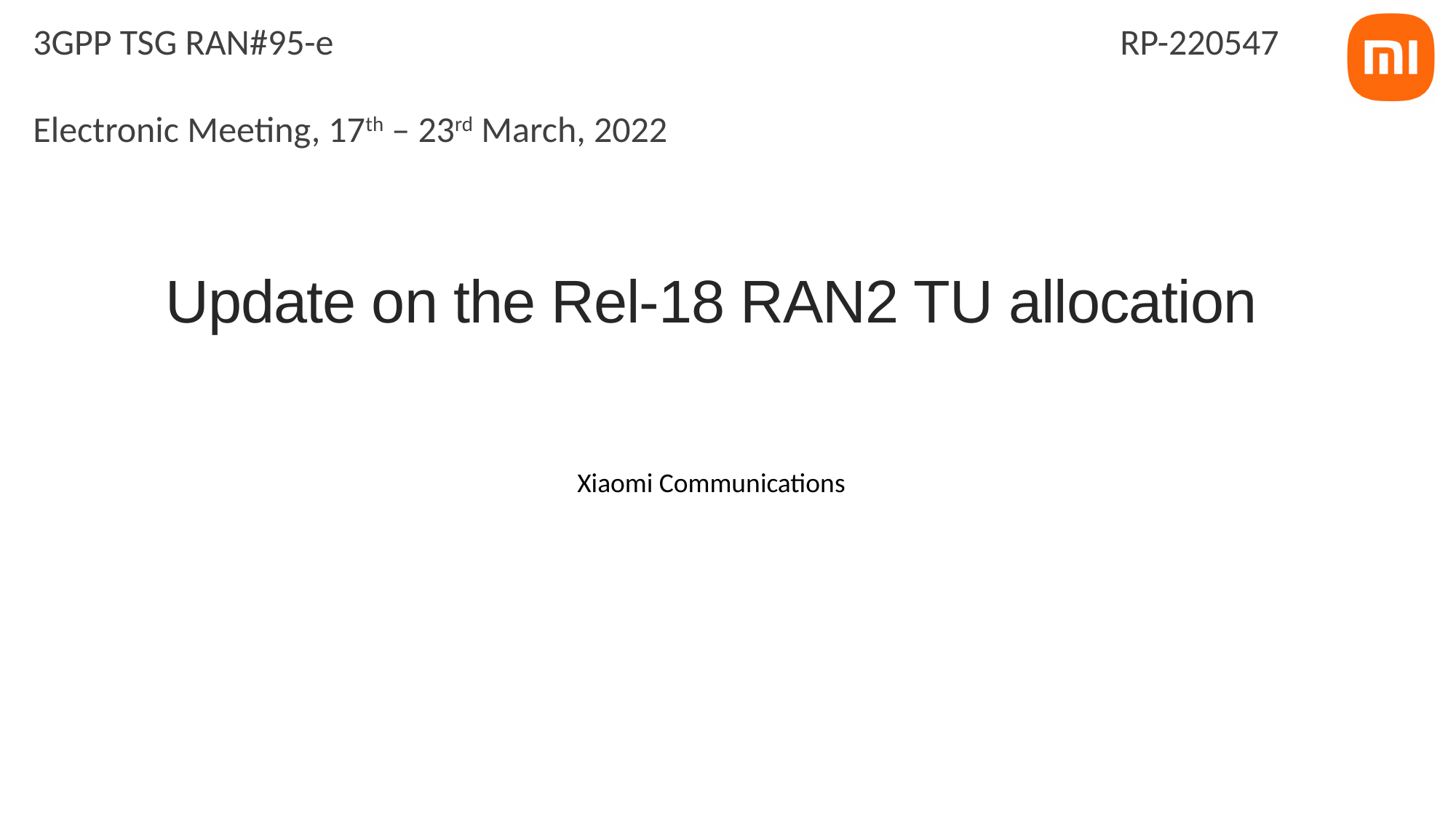

3GPP TSG RAN#95-e
Electronic Meeting, 17th – 23rd March, 2022
RP-220547
# Update on the Rel-18 RAN2 TU allocation
Xiaomi Communications